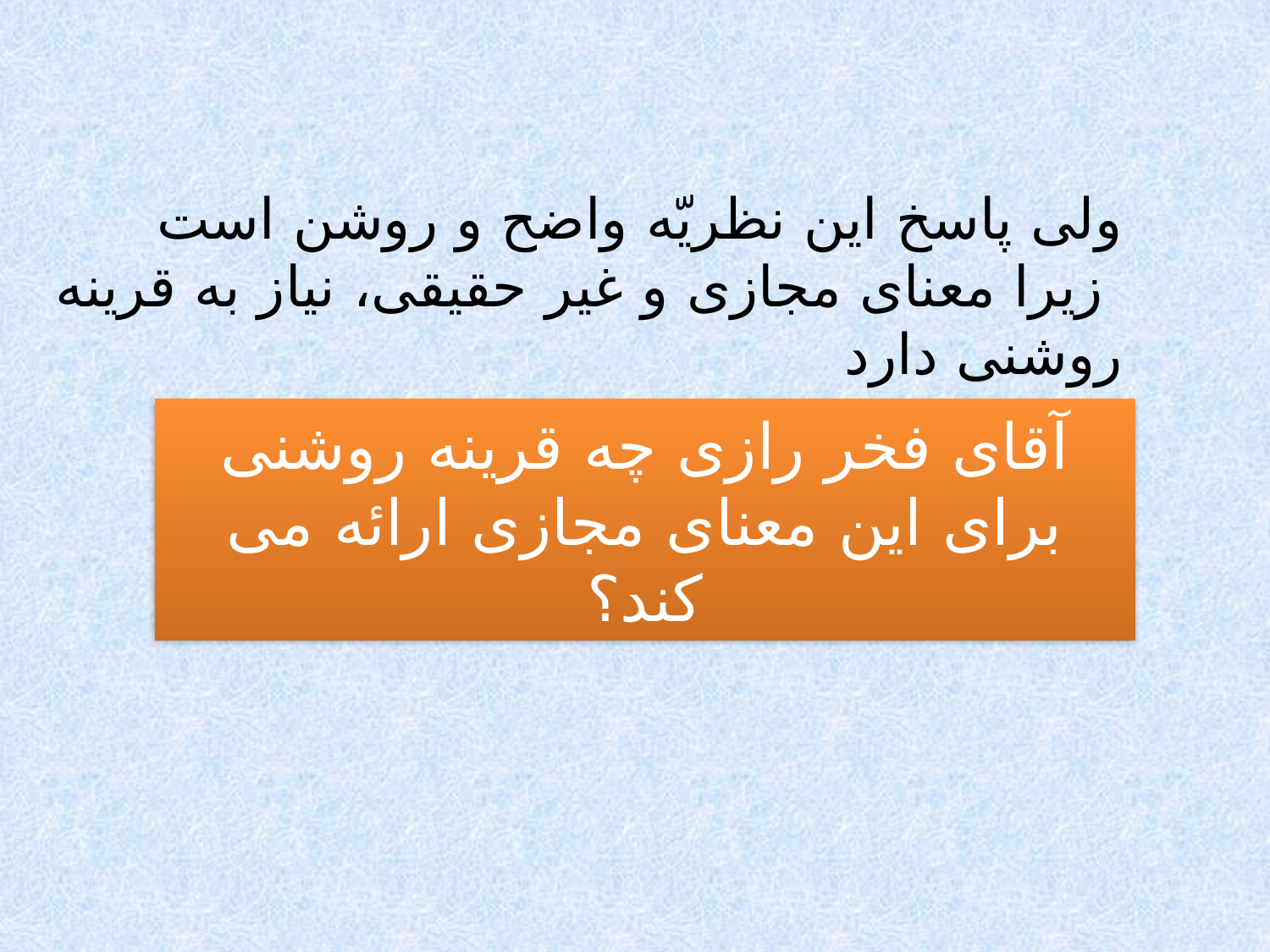

ولى پاسخ اين نظريّه واضح و روشن است
 زيرا معناى مجازى و غير حقيقى، نياز به قرينه روشنى دارد
آقاى فخر رازى چه قرينه روشنى براى اين معناى مجازى ارائه مى كند؟